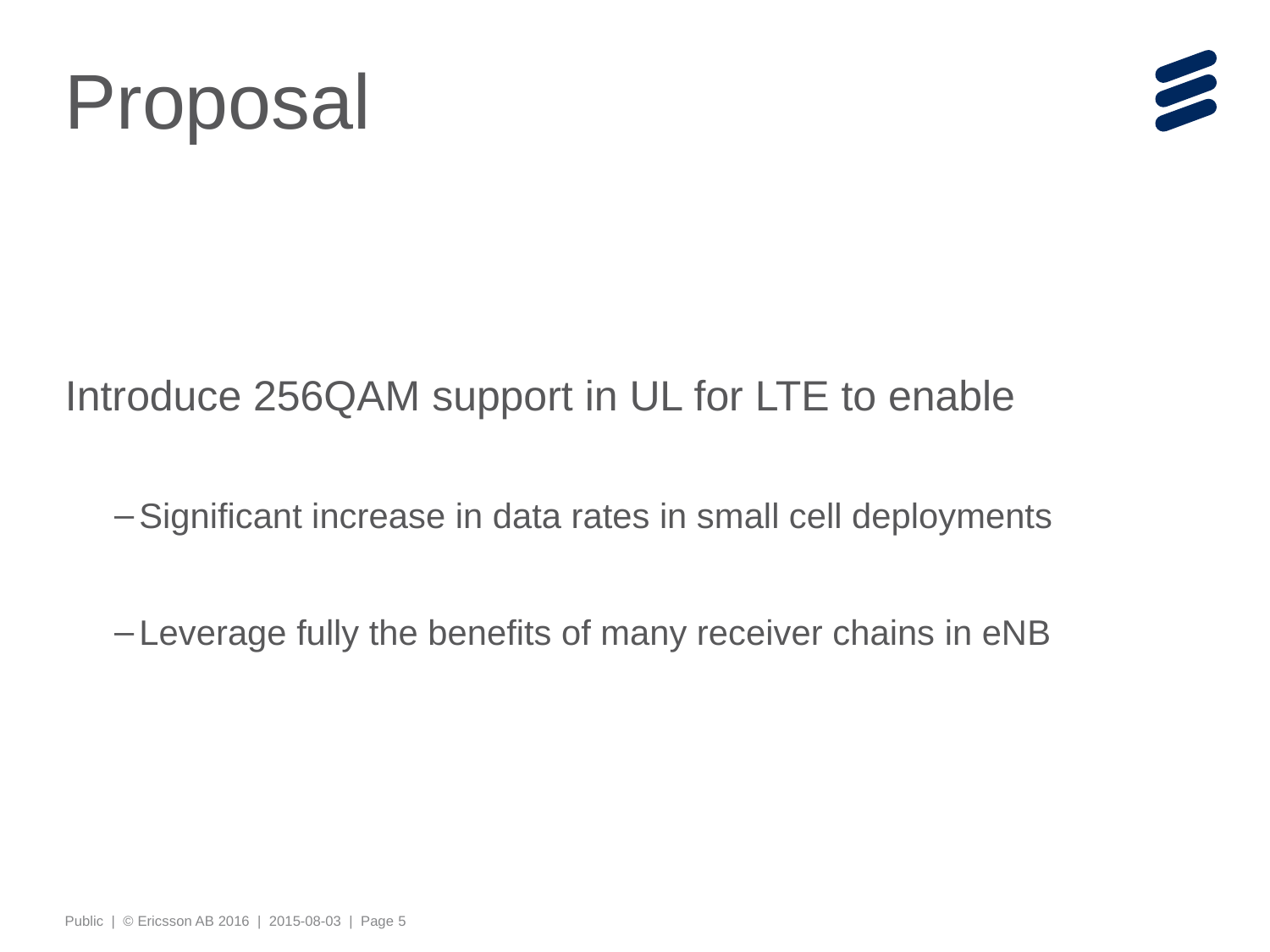

# Proposal

Introduce 256QAM support in UL for LTE to enable

Significant increase in data rates in small cell deployments

Leverage fully the benefits of many receiver chains in eNB